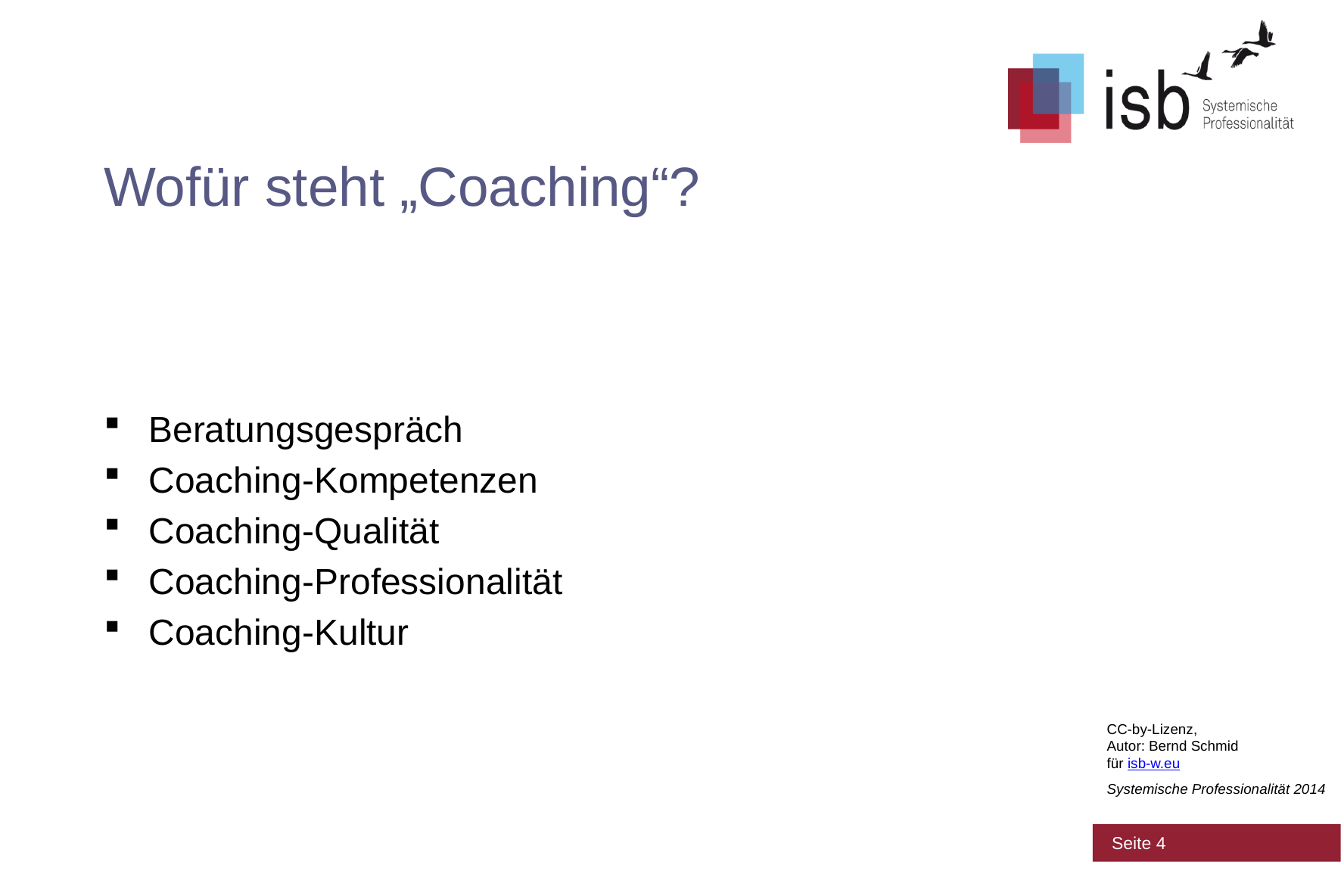

# Wofür steht „Coaching“?
Beratungsgespräch
Coaching-Kompetenzen
Coaching-Qualität
Coaching-Professionalität
Coaching-Kultur
 Seite 4